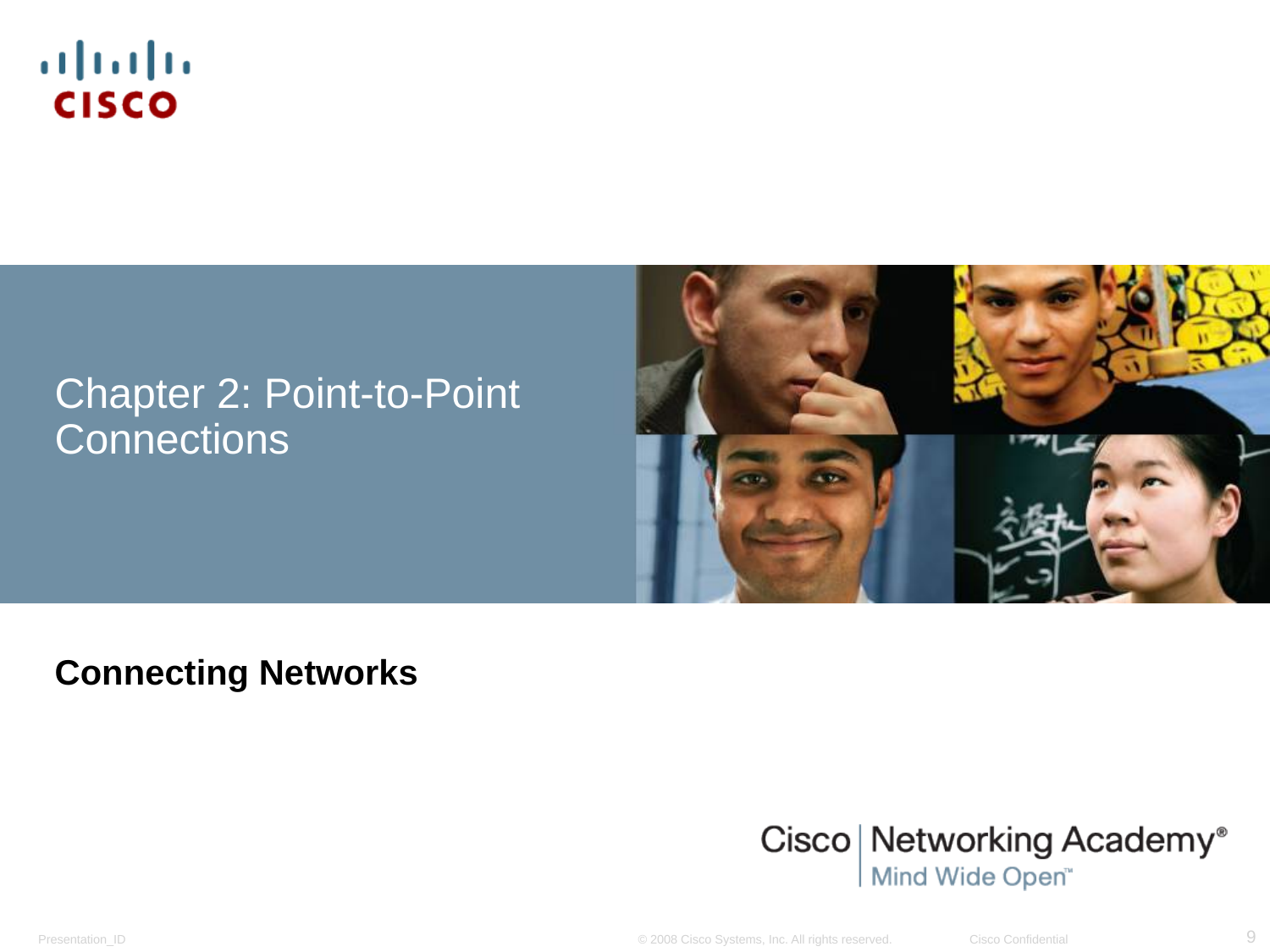

# Chapter 2: Point-to-Point Connections
Connecting Networks